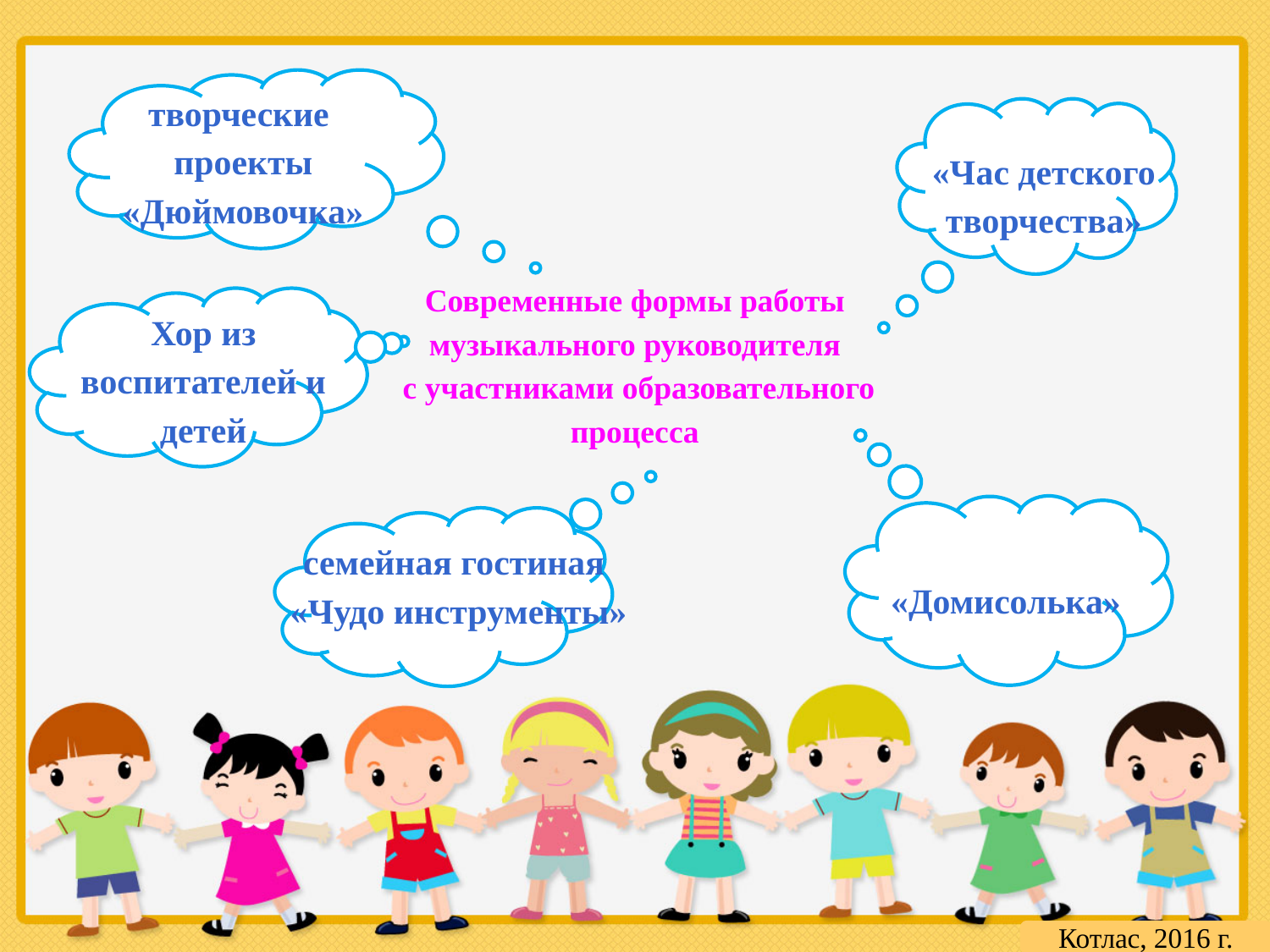

творческие
проекты
«Дюймовочка»

«Час детского творчества»
Современные формы работы музыкального руководителя
 с участниками образовательного процесса

Хор из воспитателей и детей

семейная гостиная
«Чудо инструменты»

«Домисолька»
Котлас, 2016 г.